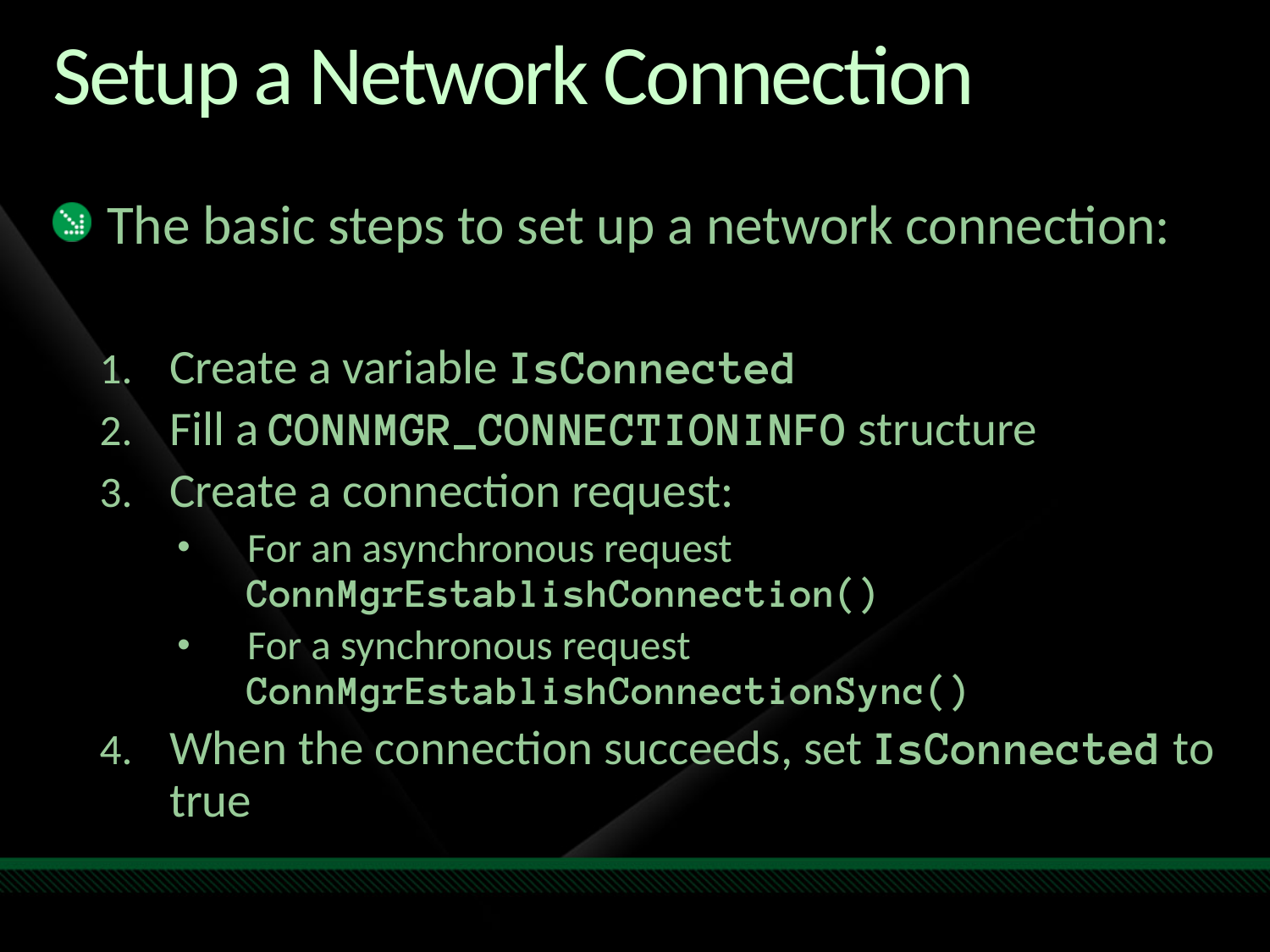

# Setup a Network Connection
The basic steps to set up a network connection:

Create a variable IsConnected
Fill a CONNMGR_CONNECTIONINFO structure
Create a connection request:
For an asynchronous request ConnMgrEstablishConnection()
For a synchronous request ConnMgrEstablishConnectionSync()
When the connection succeeds, set IsConnected to true